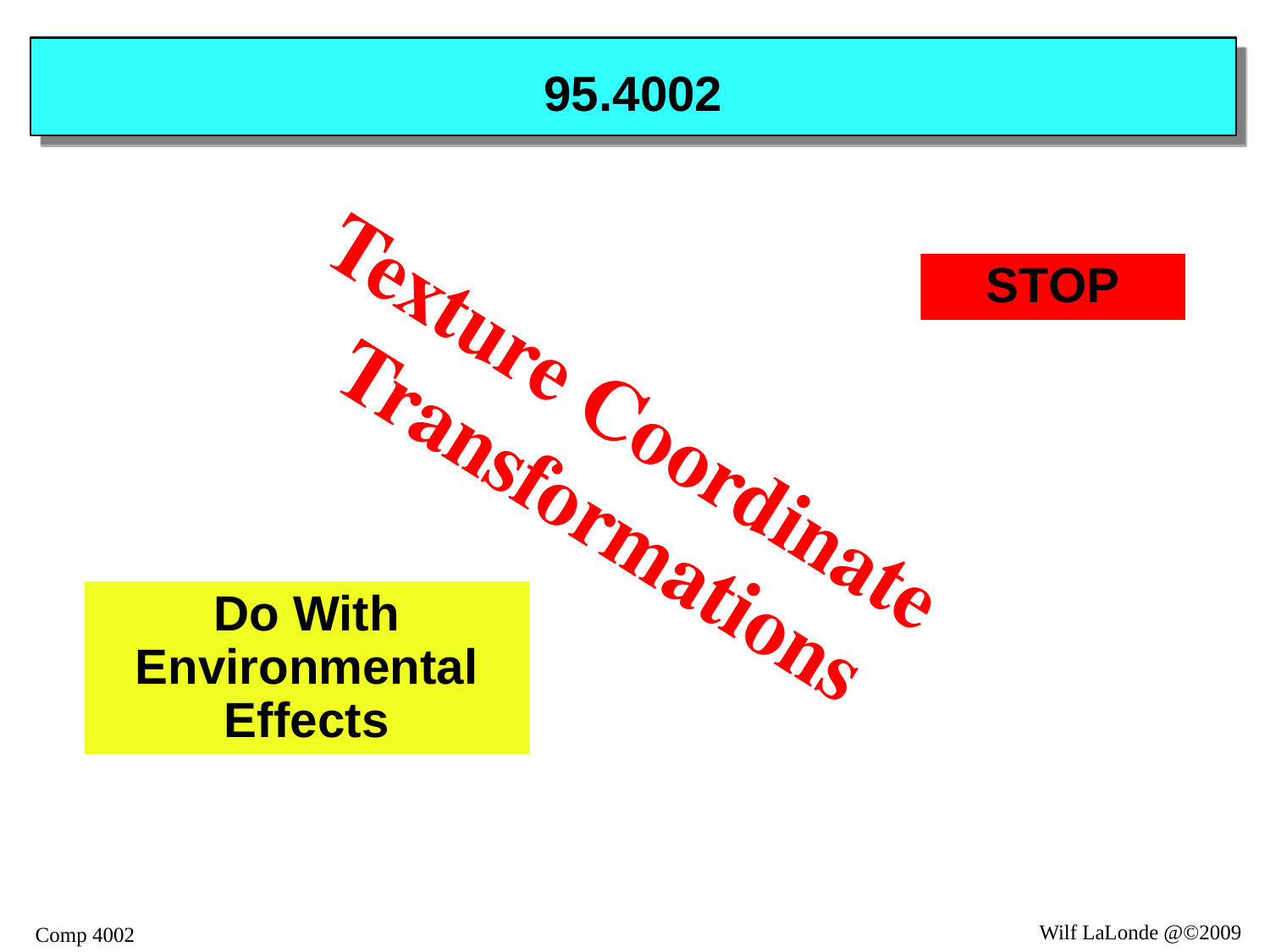

# 95.4002
STOP
Texture Coordinate
Transformations
Do With
Environmental Effects